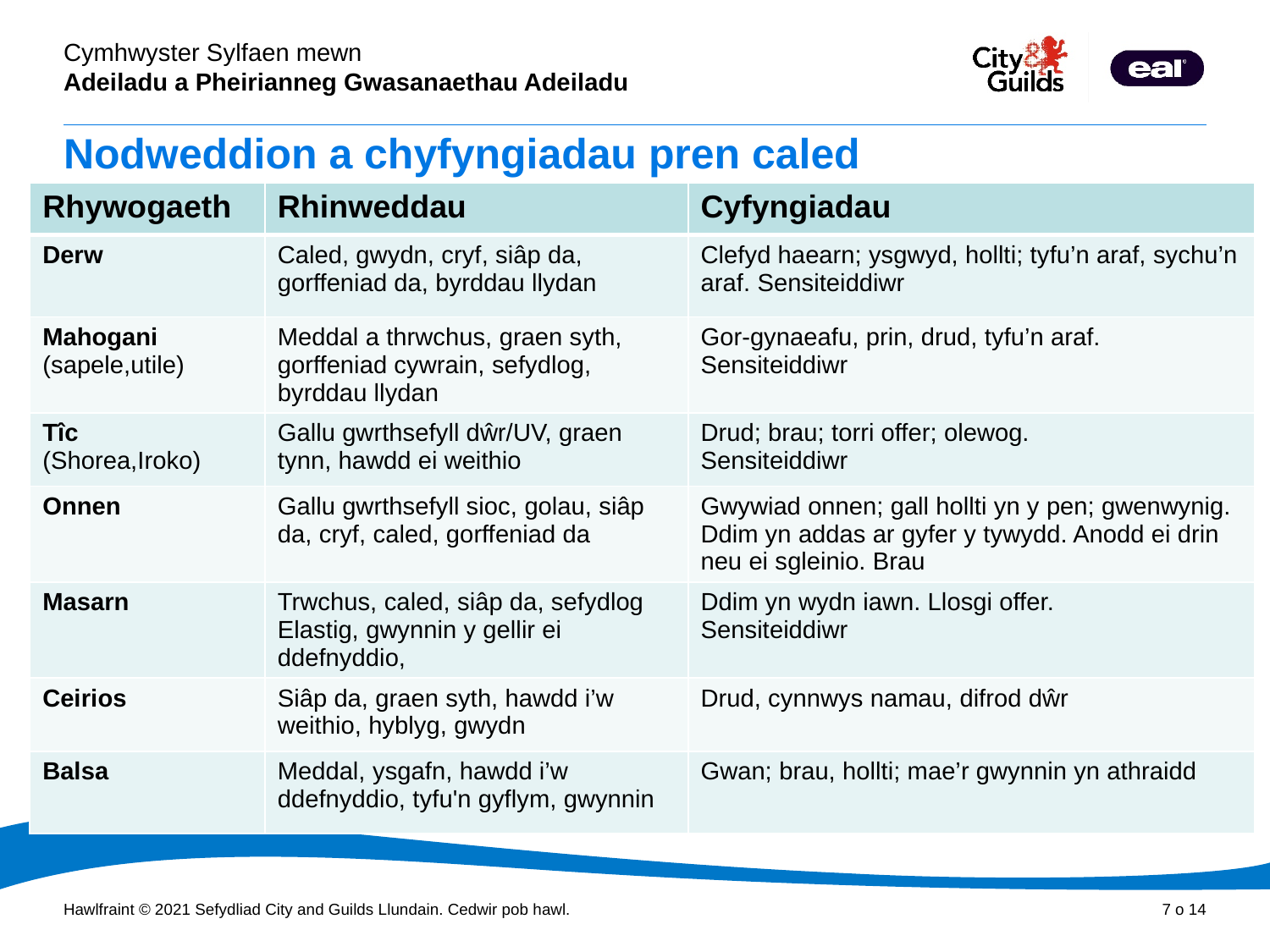

# Nodweddion a chyfyngiadau pren caled
| Rhywogaeth | Rhinweddau | Cyfyngiadau |
| --- | --- | --- |
| Derw | Caled, gwydn, cryf, siâp da, gorffeniad da, byrddau llydan | Clefyd haearn; ysgwyd, hollti; tyfu’n araf, sychu’n araf. Sensiteiddiwr |
| Mahogani (sapele,utile) | Meddal a thrwchus, graen syth, gorffeniad cywrain, sefydlog, byrddau llydan | Gor-gynaeafu, prin, drud, tyfu’n araf. Sensiteiddiwr |
| Tîc (Shorea,Iroko) | Gallu gwrthsefyll dŵr/UV, graen tynn, hawdd ei weithio | Drud; brau; torri offer; olewog. Sensiteiddiwr |
| Onnen | Gallu gwrthsefyll sioc, golau, siâp da, cryf, caled, gorffeniad da | Gwywiad onnen; gall hollti yn y pen; gwenwynig. Ddim yn addas ar gyfer y tywydd. Anodd ei drin neu ei sgleinio. Brau |
| Masarn | Trwchus, caled, siâp da, sefydlog Elastig, gwynnin y gellir ei ddefnyddio, | Ddim yn wydn iawn. Llosgi offer. Sensiteiddiwr |
| Ceirios | Siâp da, graen syth, hawdd i’w weithio, hyblyg, gwydn | Drud, cynnwys namau, difrod dŵr |
| Balsa | Meddal, ysgafn, hawdd i’w ddefnyddio, tyfu'n gyflym, gwynnin | Gwan; brau, hollti; mae’r gwynnin yn athraidd |